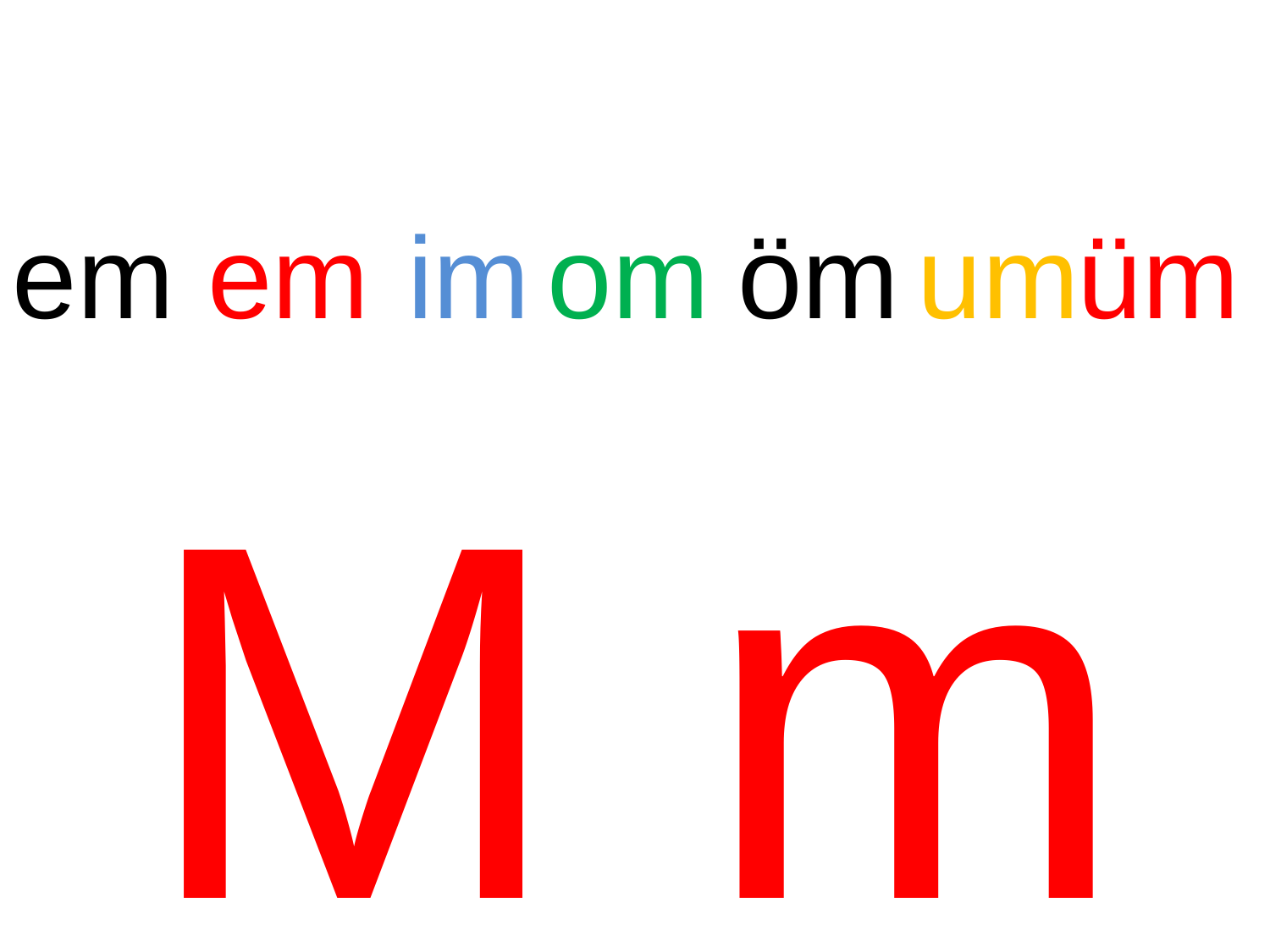

em
em

im
om
öm
um
üm
M m